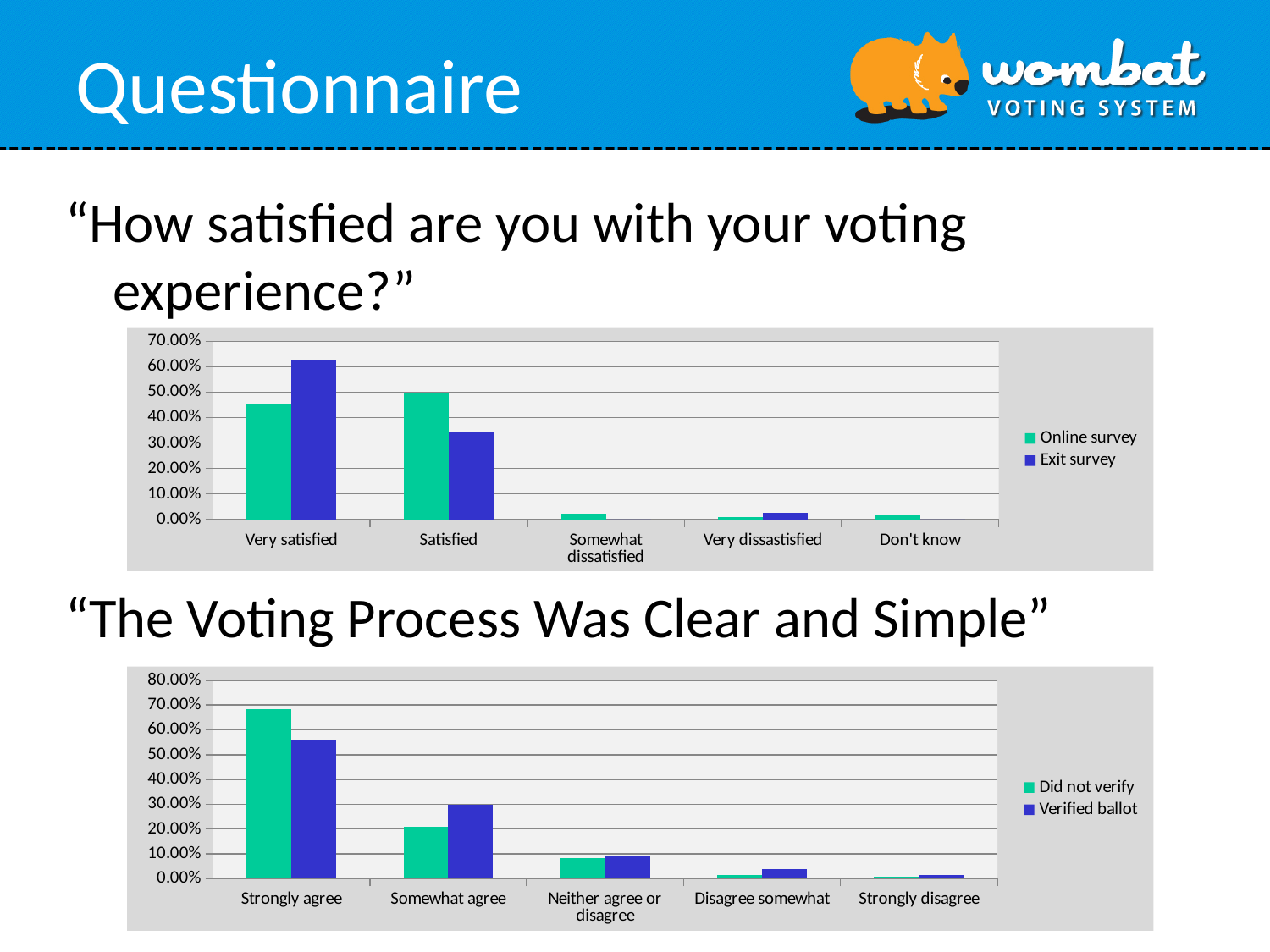

# Questionnaire
“How satisfied are you with your voting experience?”

“The Voting Process Was Clear and Simple”

### Chart

| Category | Online survey | Exit survey |
|---|---|---|
| Very satisfied | 0.452 | 0.629 |
| Satisfied | 0.496 | 0.346 |
| Somewhat dissatisfied | 0.022 | 0.0 |
| Very dissastisfied | 0.01 | 0.025 |
| Don't know | 0.02 | 0.0 |

### Chart

| Category | Did not verify | Verified ballot |
|---|---|---|
| Strongly agree | 0.685 | 0.561 |
| Somewhat agree | 0.208 | 0.296 |
| Neither agree or disagree | 0.084 | 0.089 |
| Disagree somewhat | 0.015 | 0.04 |
| Strongly disagree | 0.008 | 0.014 |